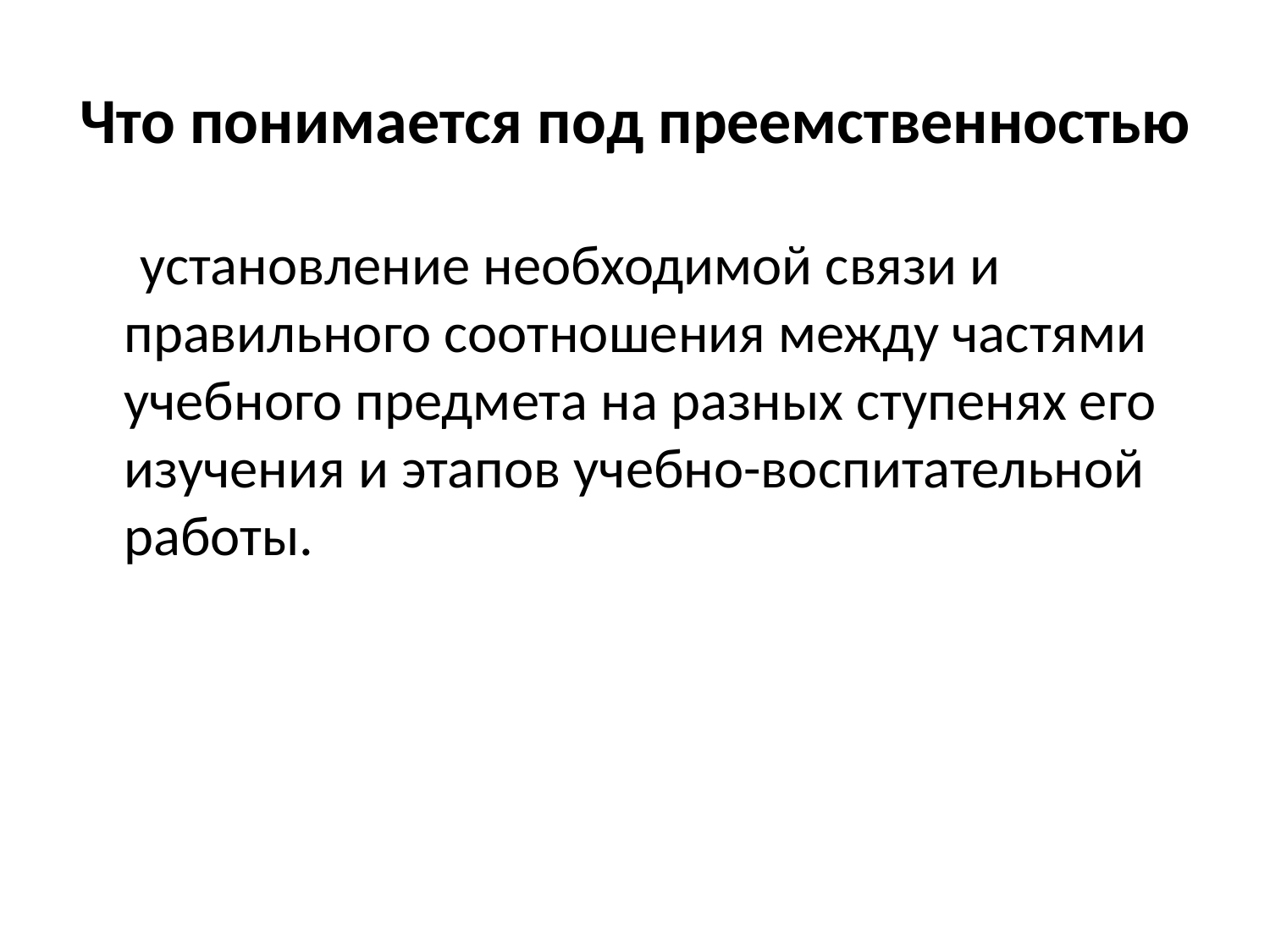

# Что понимается под преемственностью
     установление необходимой связи и правильного соотношения между частями учебного предмета на разных ступенях его изучения и этапов учебно-воспитательной работы.